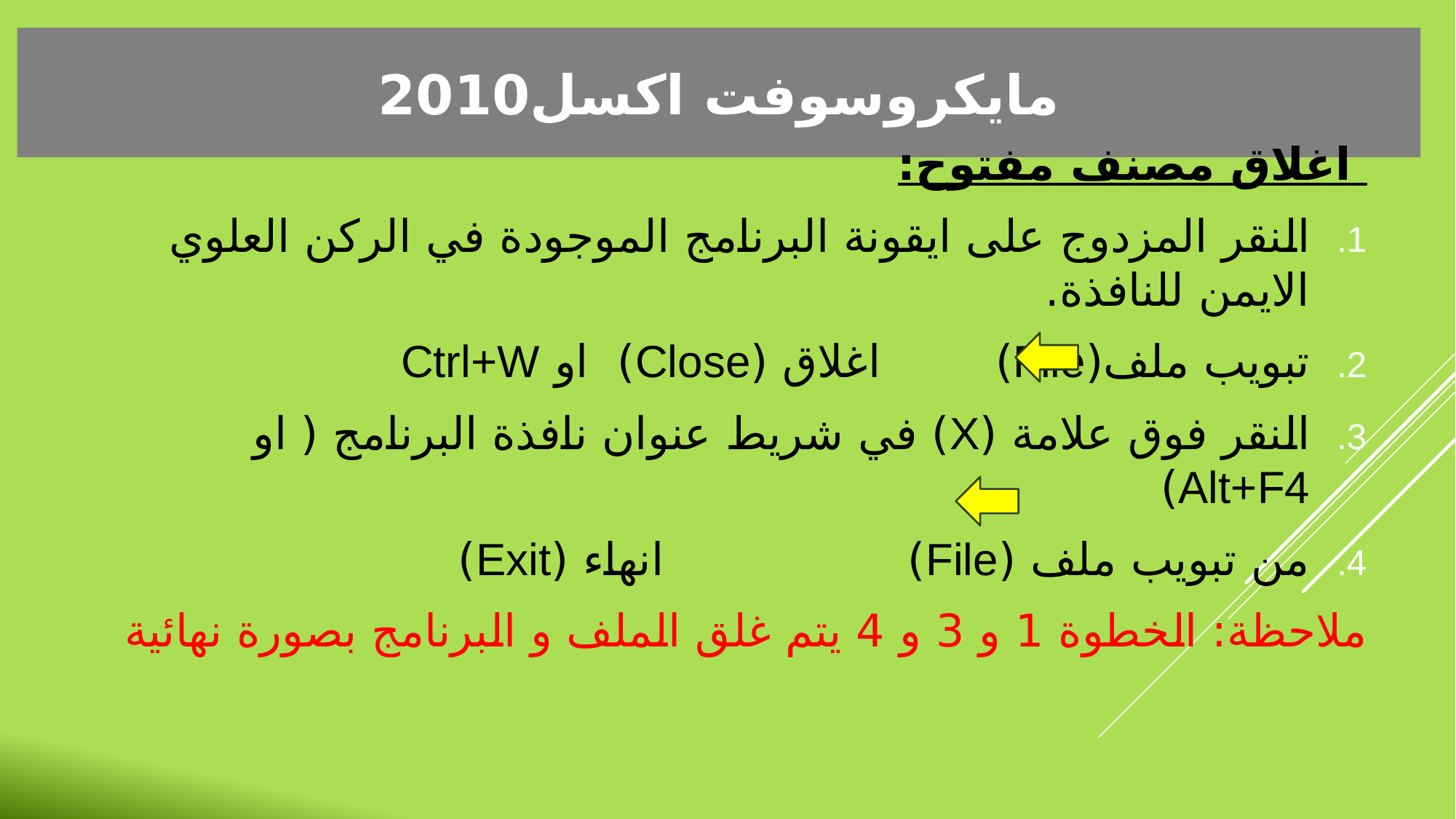

مايكروسوفت اكسل2010
 اغلاق مصنف مفتوح:
النقر المزدوج على ايقونة البرنامج الموجودة في الركن العلوي الايمن للنافذة.
تبويب ملف(File)	       	 اغلاق (Close)  او Ctrl+W
النقر فوق علامة (X) في شريط عنوان نافذة البرنامج ( او Alt+F4)
من تبويب ملف (File)                 انهاء (Exit)
ملاحظة: الخطوة 1 و 3 و 4 يتم غلق الملف و البرنامج بصورة نهائية